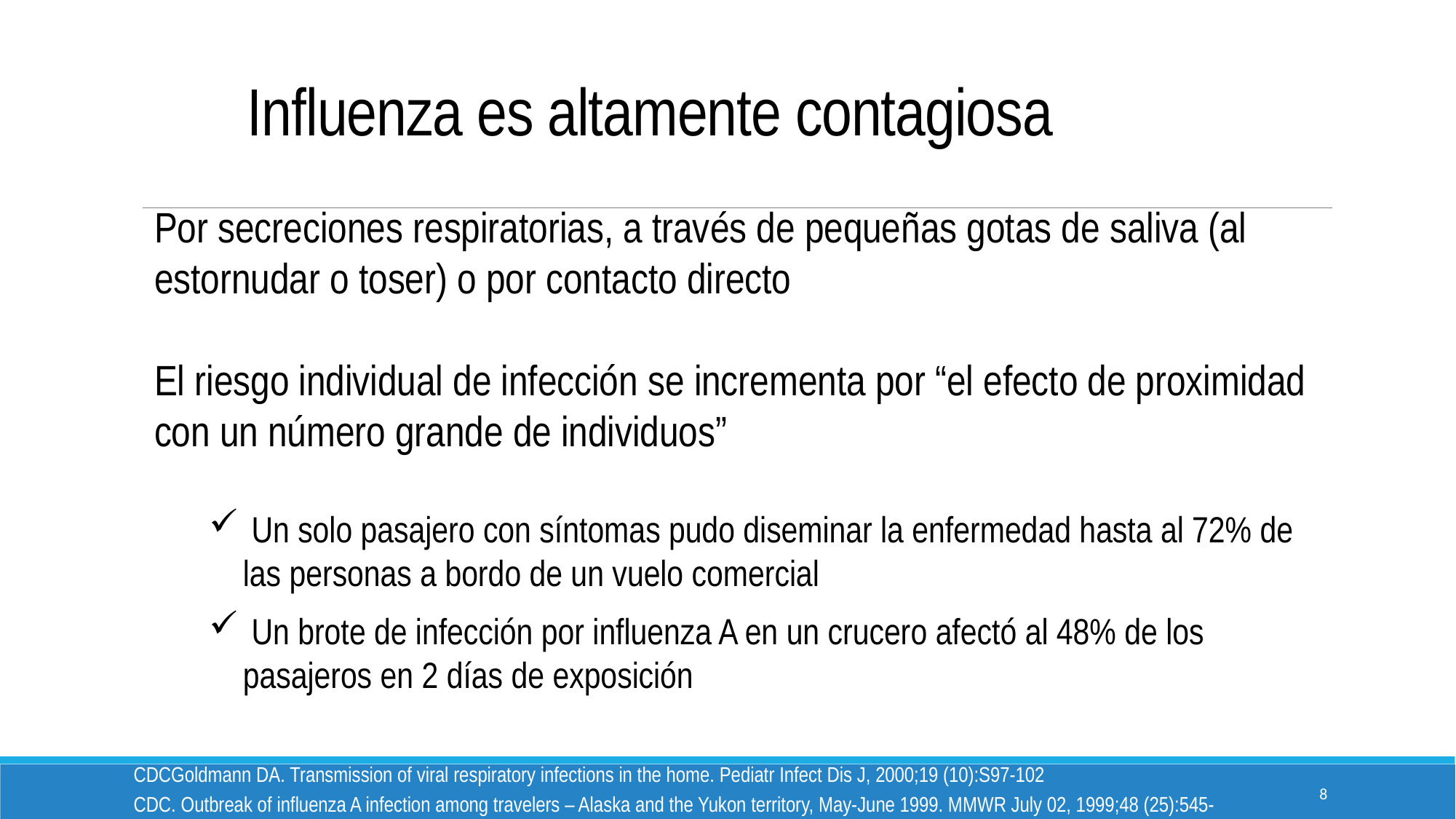

# Influenza es altamente contagiosa
Por secreciones respiratorias, a través de pequeñas gotas de saliva (al estornudar o toser) o por contacto directo

El riesgo individual de infección se incrementa por “el efecto de proximidad con un número grande de individuos”

 Un solo pasajero con síntomas pudo diseminar la enfermedad hasta al 72% de las personas a bordo de un vuelo comercial
 Un brote de infección por influenza A en un crucero afectó al 48% de los pasajeros en 2 días de exposición

CDCGoldmann DA. Transmission of viral respiratory infections in the home. Pediatr Infect Dis J, 2000;19 (10):S97-102
CDC. Outbreak of influenza A infection among travelers – Alaska and the Yukon territory, May-June 1999. MMWR July 02, 1999;48 (25):545-546,555
8